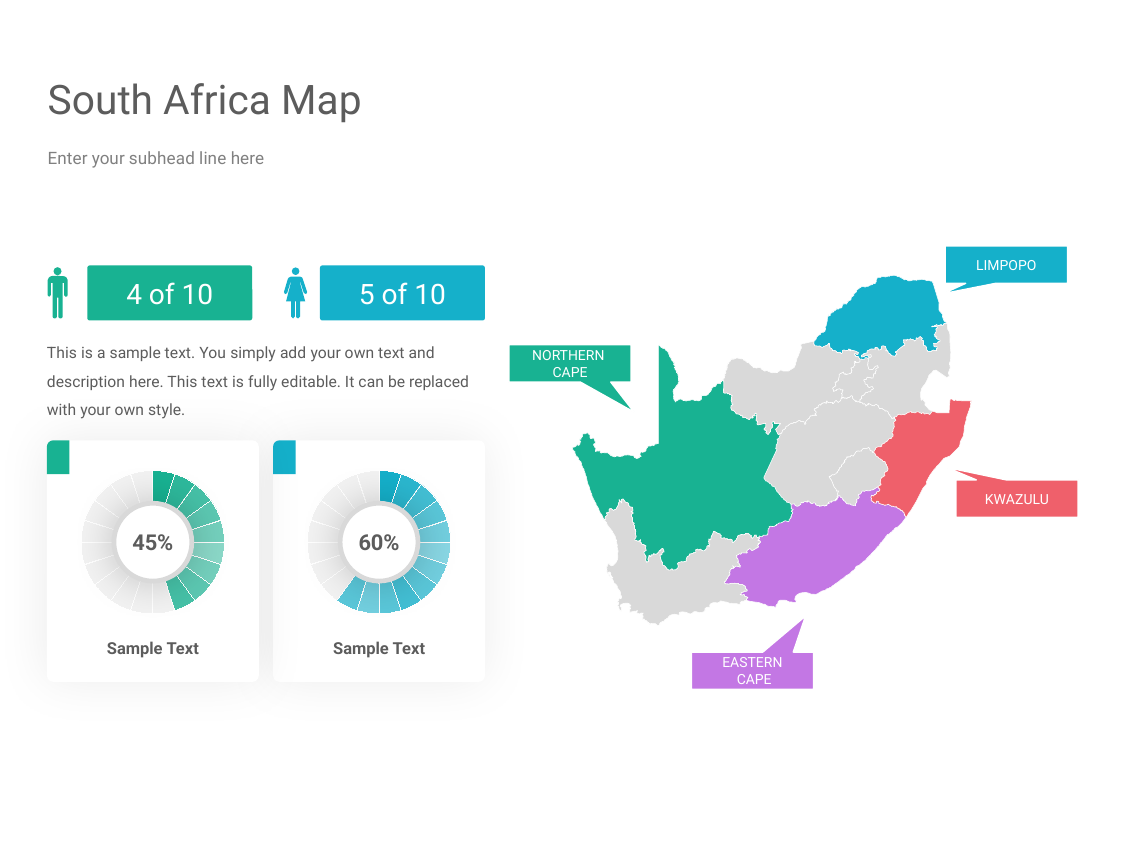

# South Africa Map
Enter your subhead line here

LIMPOPO
4 of 10
5 of 10

This is a sample text. You simply add your own text and description here. This text is fully editable. It can be replaced with your own style.

NORTHERN
CAPE

45%

60%

KWAZULU
Sample Text
Sample Text

EASTERN
 CAPE